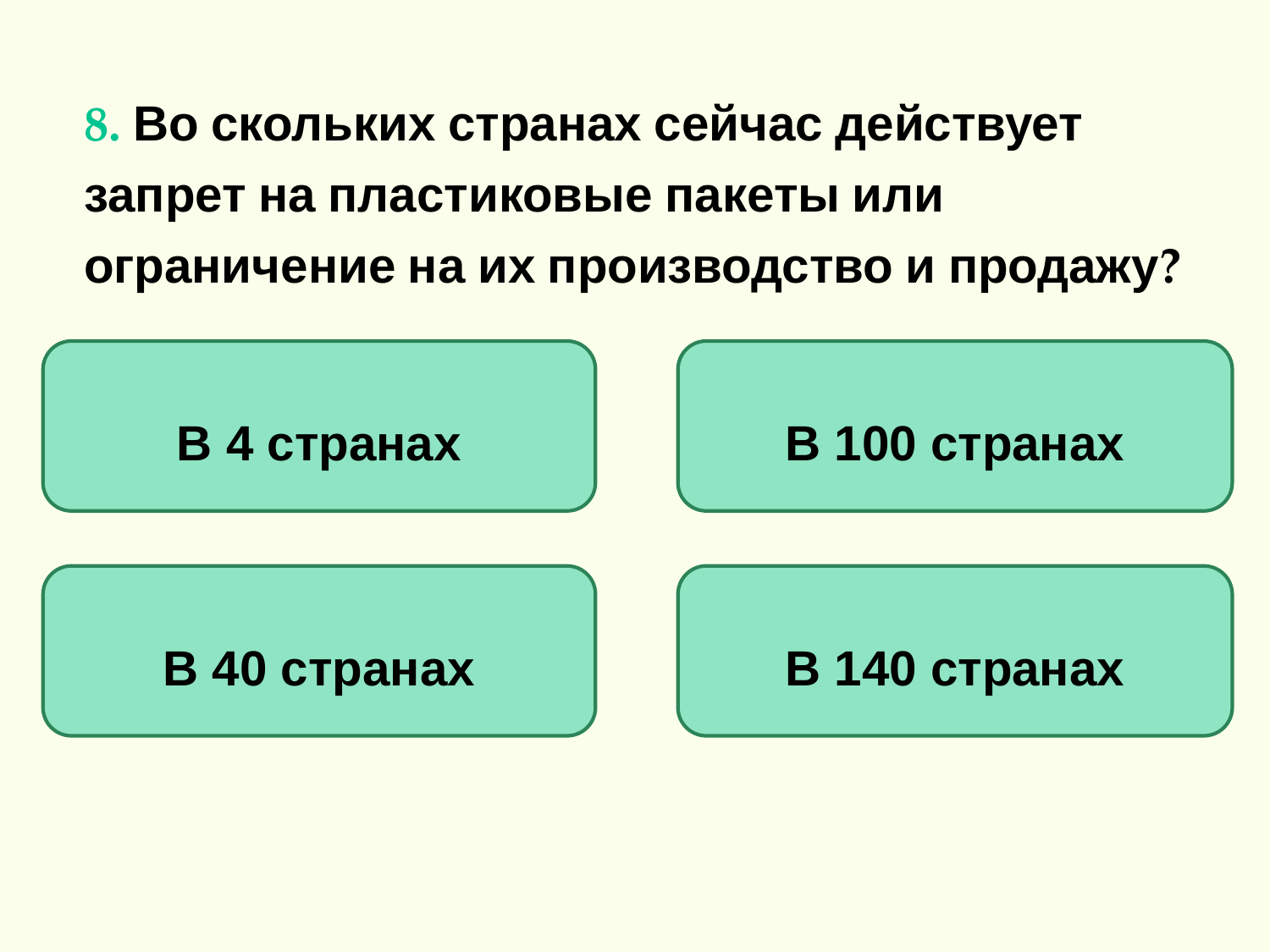

8. Во скольких странах сейчас действует запрет на пластиковые пакеты или ограничение на их производство и продажу?
В 4 странах
В 100 странах
В 40 странах
В 140 странах